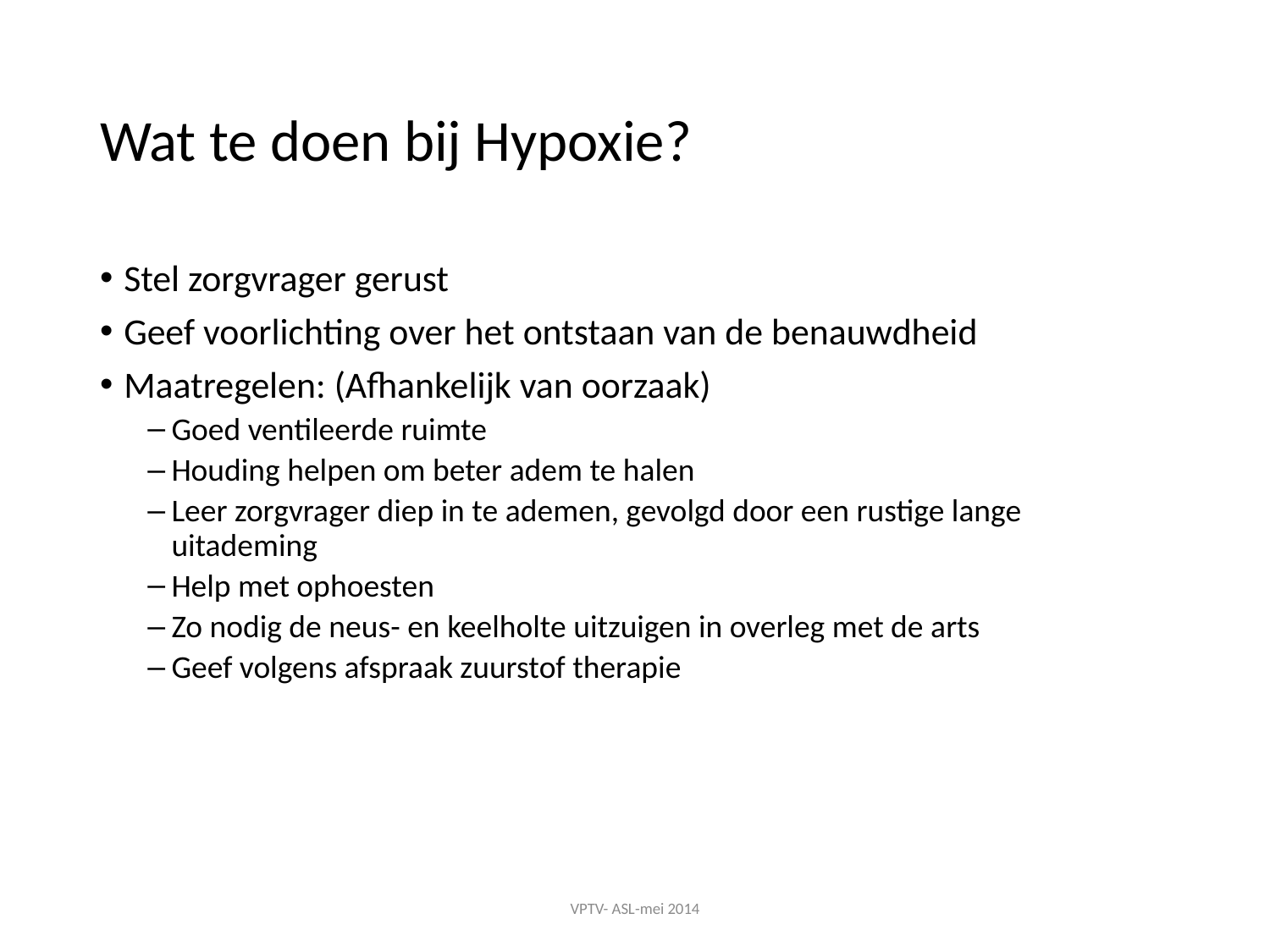

# Wat te doen bij Hypoxie?
Stel zorgvrager gerust
Geef voorlichting over het ontstaan van de benauwdheid
Maatregelen: (Afhankelijk van oorzaak)
Goed ventileerde ruimte
Houding helpen om beter adem te halen
Leer zorgvrager diep in te ademen, gevolgd door een rustige lange uitademing
Help met ophoesten
Zo nodig de neus- en keelholte uitzuigen in overleg met de arts
Geef volgens afspraak zuurstof therapie

VPTV- ASL-mei 2014